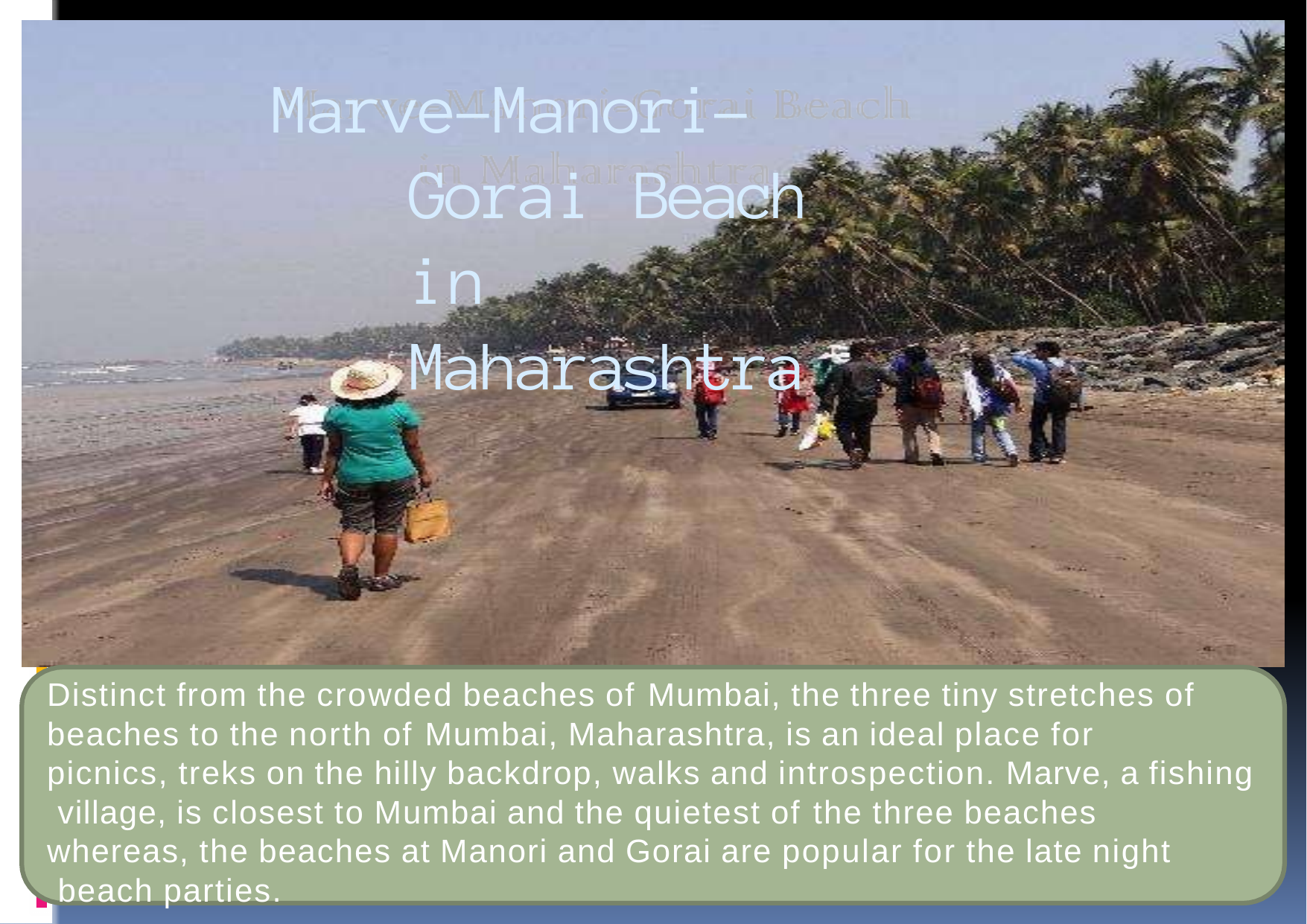

# Marve-Manori-Gorai Beach  in Maharashtra

Distinct from the crowded beaches of Mumbai, the three tiny stretches of
beaches to the north of Mumbai, Maharashtra, is an ideal place for
picnics, treks on the hilly backdrop, walks and introspection. Marve, a fishing  village, is closest to Mumbai and the quietest of the three beaches
whereas, the beaches at Manori and Gorai are popular for the late night  beach parties.